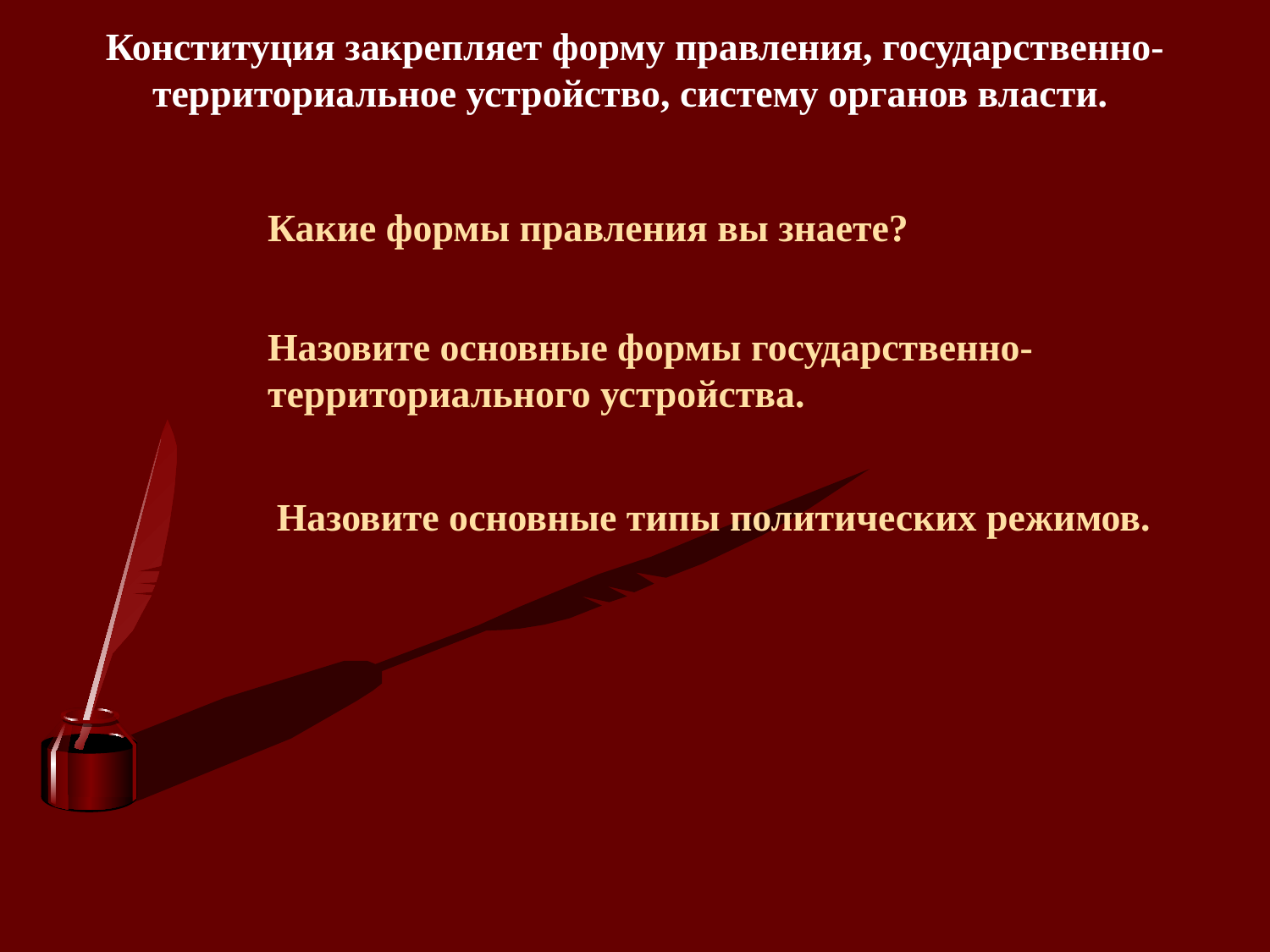

Конституция закрепляет форму правления, государственно-территориальное устройство, систему органов власти.
Какие формы правления вы знаете?
Назовите основные формы государственно-территориального устройства.
Назовите основные типы политических режимов.